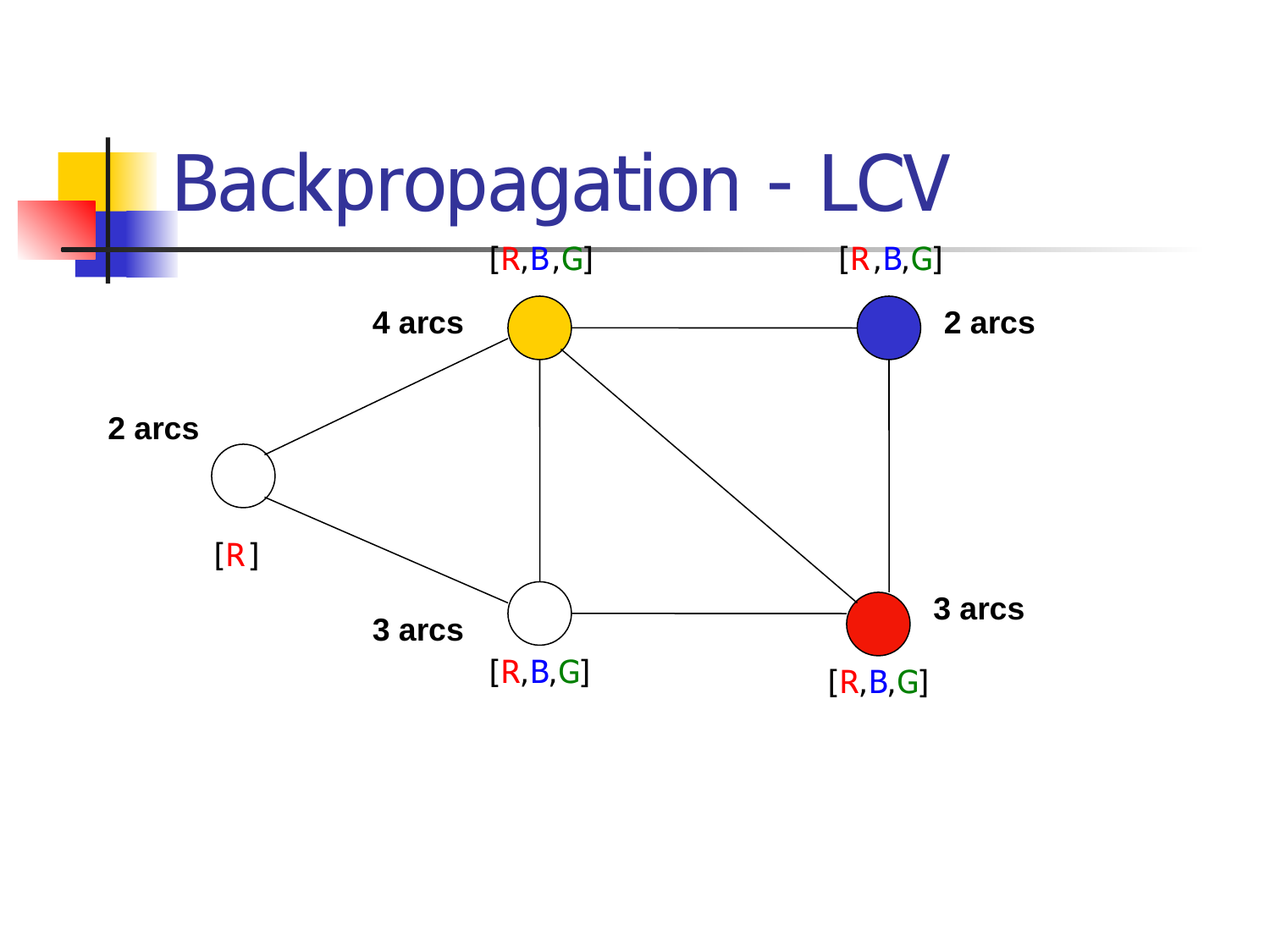

# Backpropagation - LCV
[R,B,G]
[R,B,G]
4 arcs

2 arcs

2 arcs

[R]

3 arcs

3 arcs

[R,B,G]
[R,B,G]